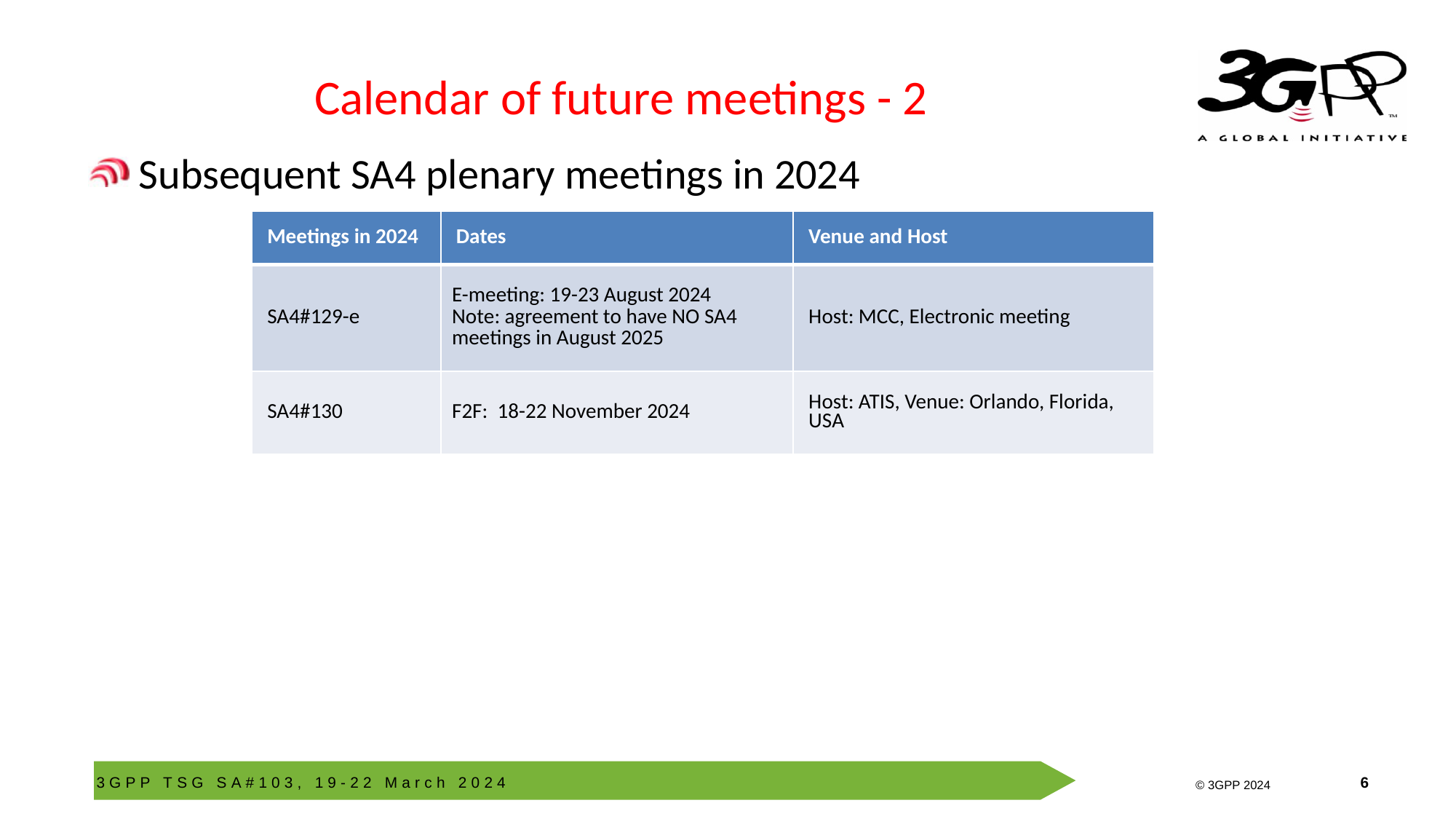

# Calendar of future meetings - 2
 Subsequent SA4 plenary meetings in 2024

| Meetings in 2024 | Dates | Venue and Host |
| --- | --- | --- |
| SA4#129-e | E-meeting: 19-23 August 2024 Note: agreement to have NO SA4 meetings in August 2025 | Host: MCC, Electronic meeting |
| SA4#130 | F2F:  18-22 November 2024 | Host: ATIS, Venue: Orlando, Florida, USA |